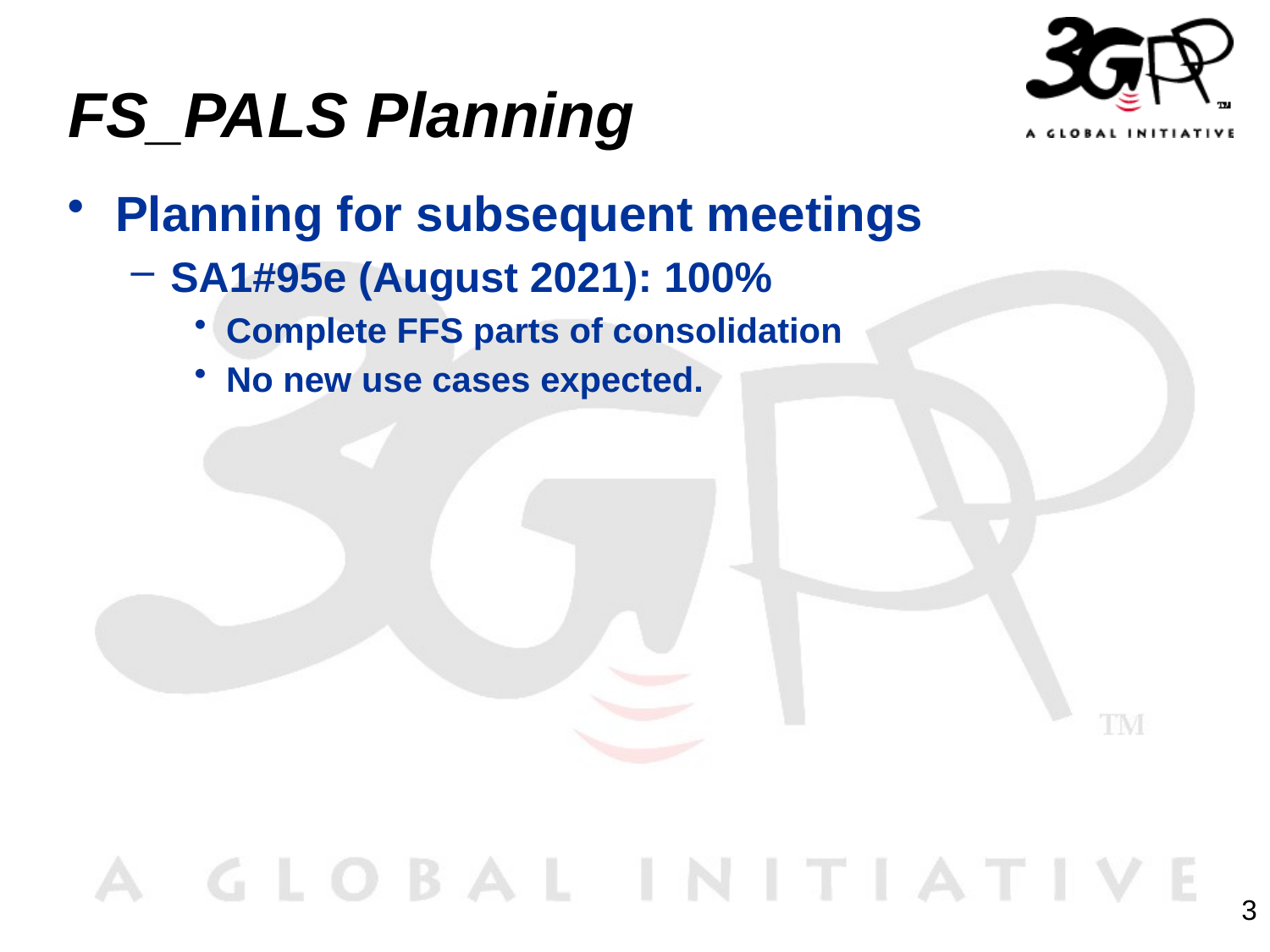

# FS_PALS Planning
Planning for subsequent meetings
SA1#95e (August 2021): 100%
Complete FFS parts of consolidation
No new use cases expected.
3